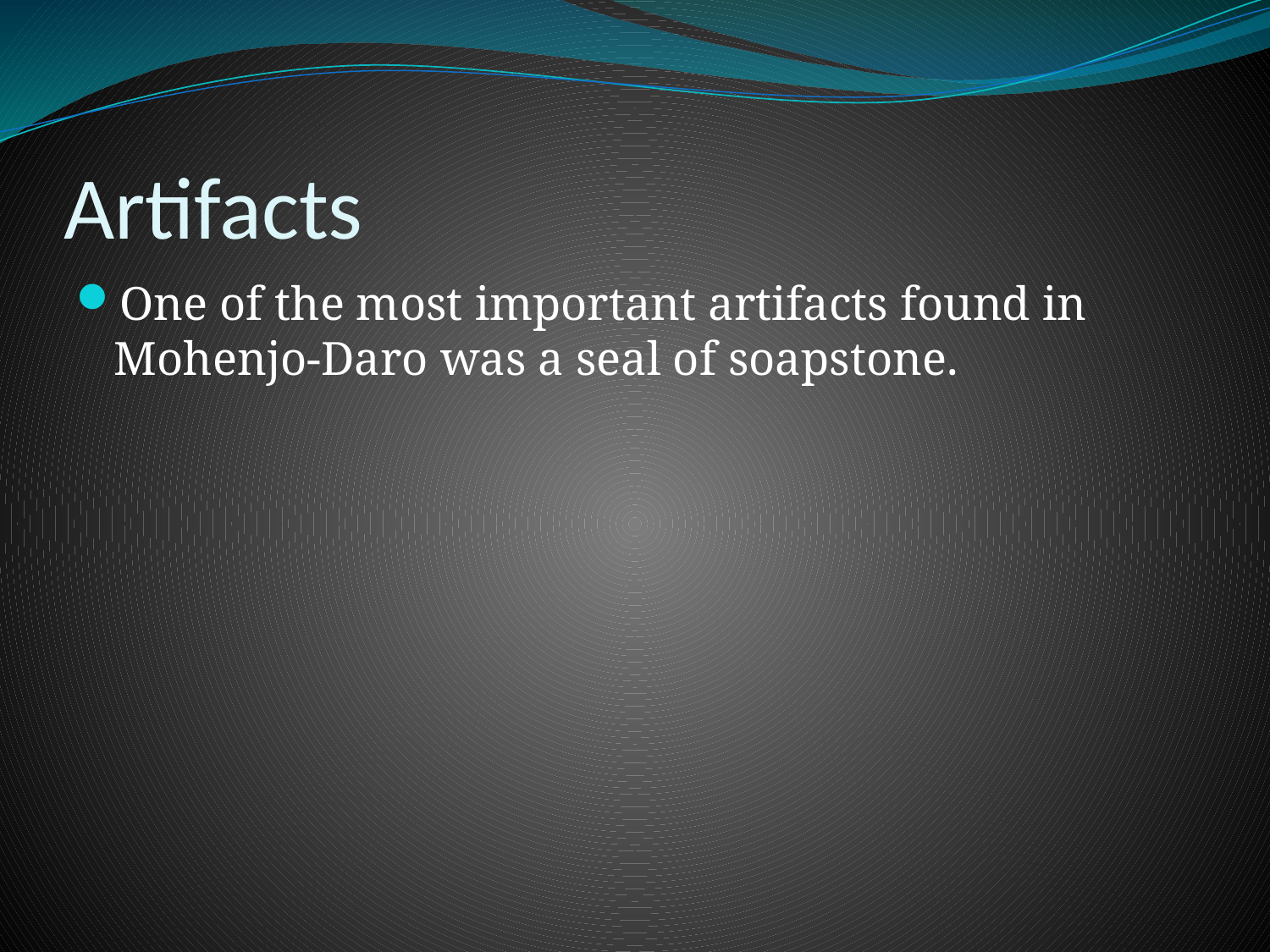

# Artifacts
One of the most important artifacts found in Mohenjo-Daro was a seal of soapstone.